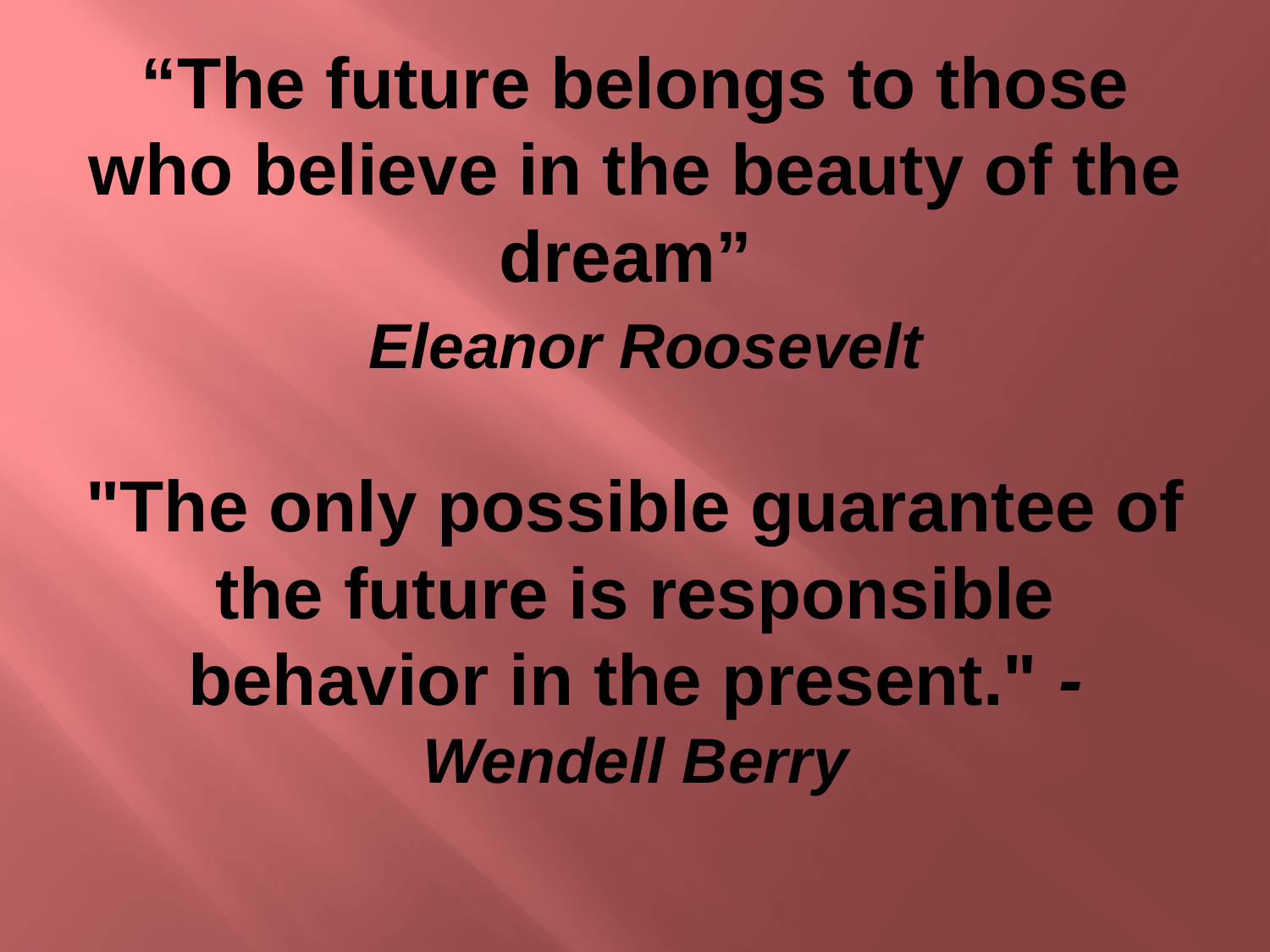

# “The future belongs to those who believe in the beauty of the dream” Eleanor Roosevelt "The only possible guarantee of the future is responsible behavior in the present." - Wendell Berry